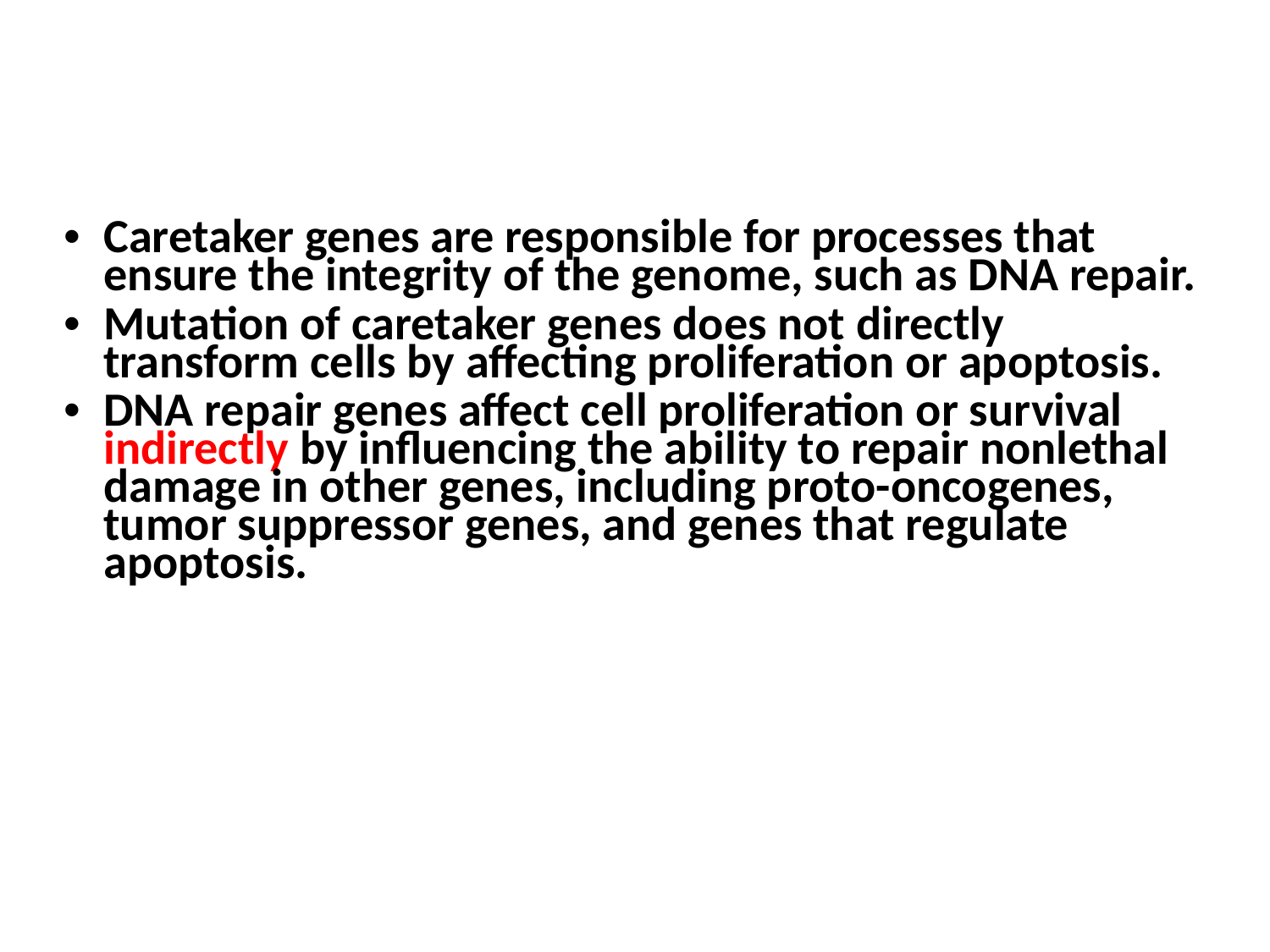

Caretaker genes are responsible for processes that ensure the integrity of the genome, such as DNA repair.
Mutation of caretaker genes does not directly transform cells by affecting proliferation or apoptosis.
DNA repair genes affect cell proliferation or survival indirectly by influencing the ability to repair nonlethal damage in other genes, including proto-oncogenes, tumor suppressor genes, and genes that regulate apoptosis.